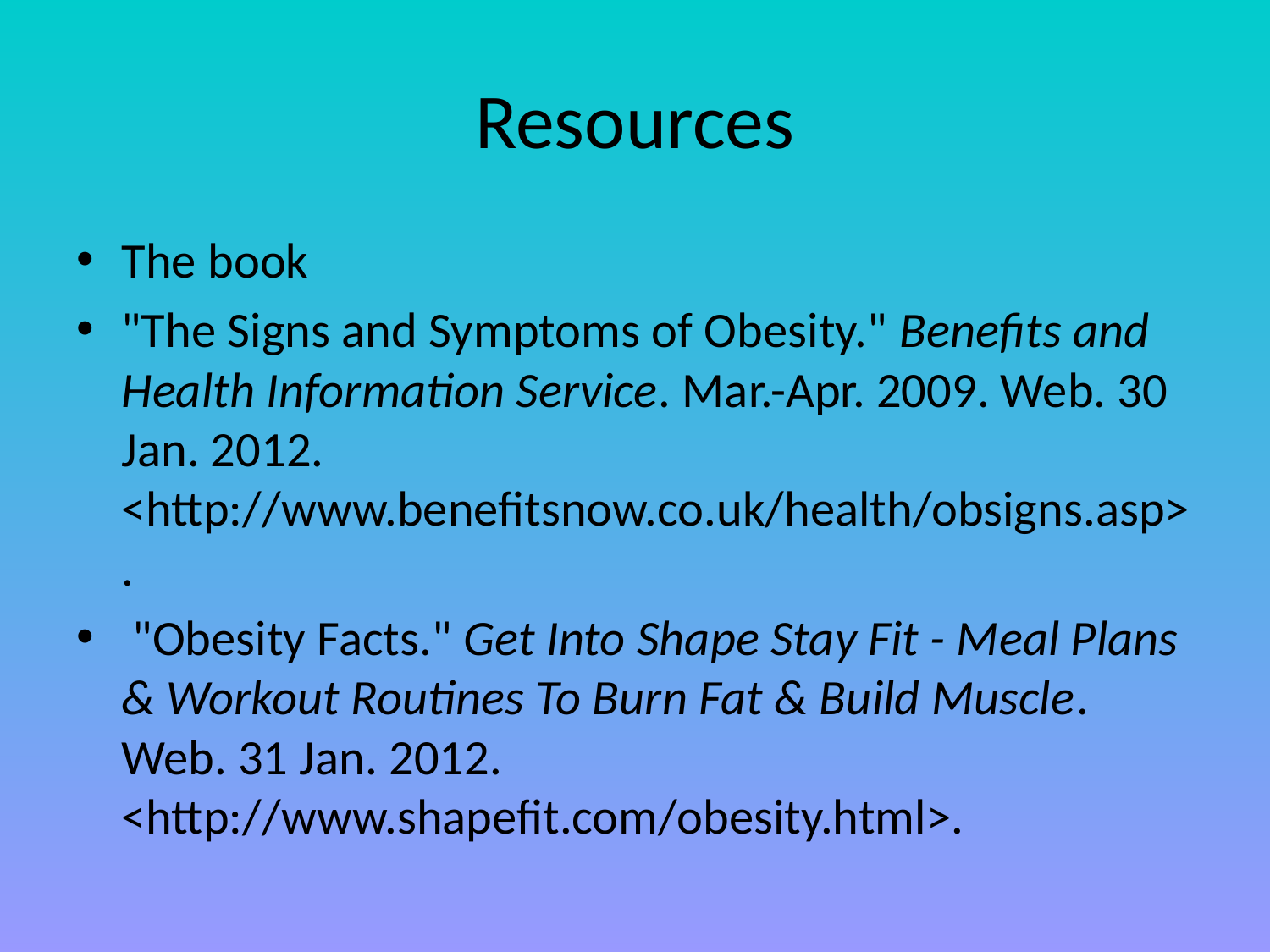

# Resources
The book
"The Signs and Symptoms of Obesity." Benefits and Health Information Service. Mar.-Apr. 2009. Web. 30 Jan. 2012. <http://www.benefitsnow.co.uk/health/obsigns.asp>.
 "Obesity Facts." Get Into Shape Stay Fit - Meal Plans & Workout Routines To Burn Fat & Build Muscle. Web. 31 Jan. 2012. <http://www.shapefit.com/obesity.html>.